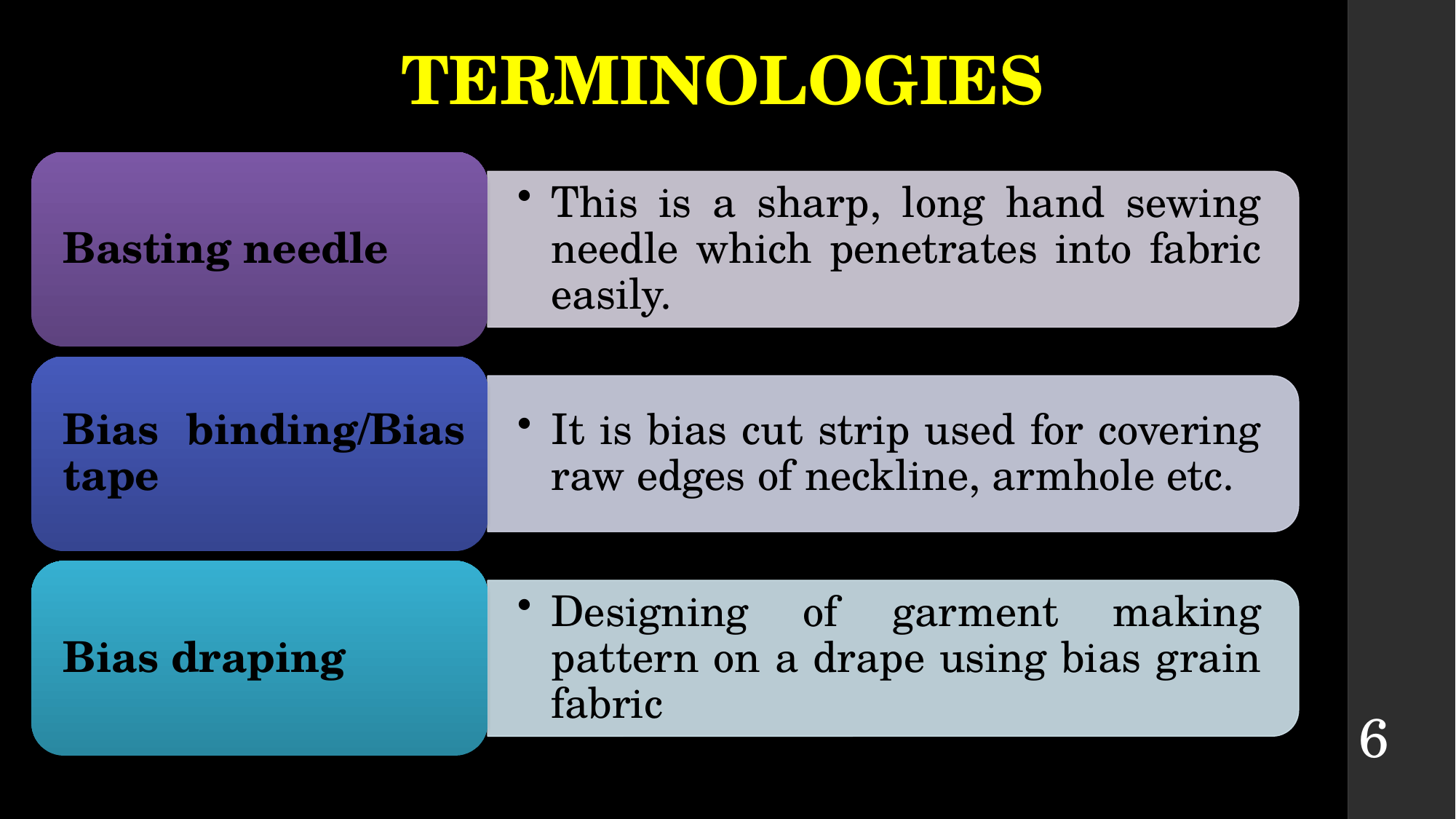

# TERMINOLOGIES
This is a sharp, long hand sewing needle which penetrates into fabric easily.
Basting needle
It is bias cut strip used for covering raw edges of neckline, armhole etc.
Bias binding/Bias tape
Designing of garment making pattern on a drape using bias grain fabric
Bias draping
6